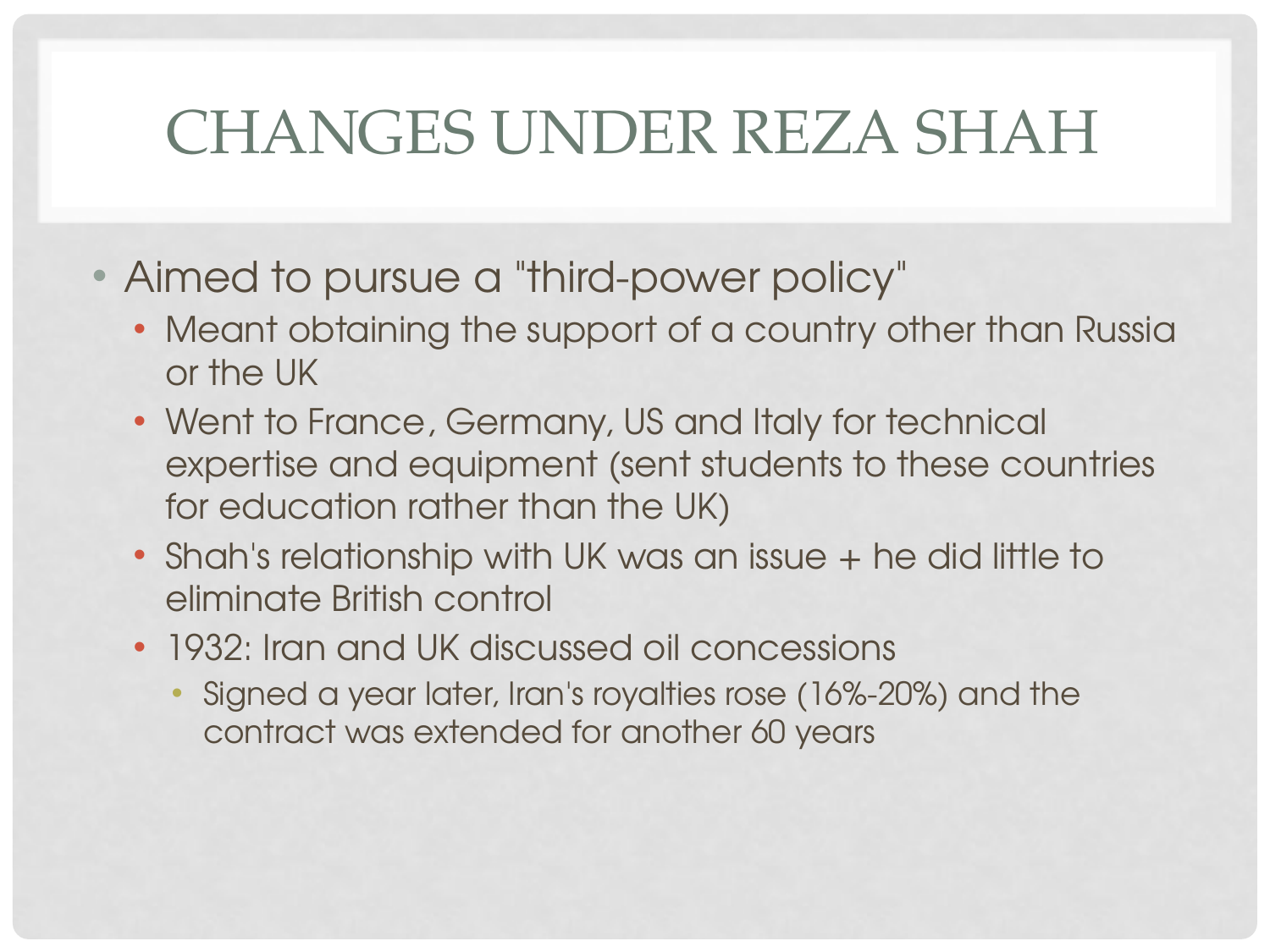

# Changes under Reza Shah
Aimed to pursue a "third-power policy"
Meant obtaining the support of a country other than Russia or the UK
Went to France, Germany, US and Italy for technical expertise and equipment (sent students to these countries for education rather than the UK)
Shah's relationship with UK was an issue + he did little to eliminate British control
1932: Iran and UK discussed oil concessions
Signed a year later, Iran's royalties rose (16%-20%) and the contract was extended for another 60 years